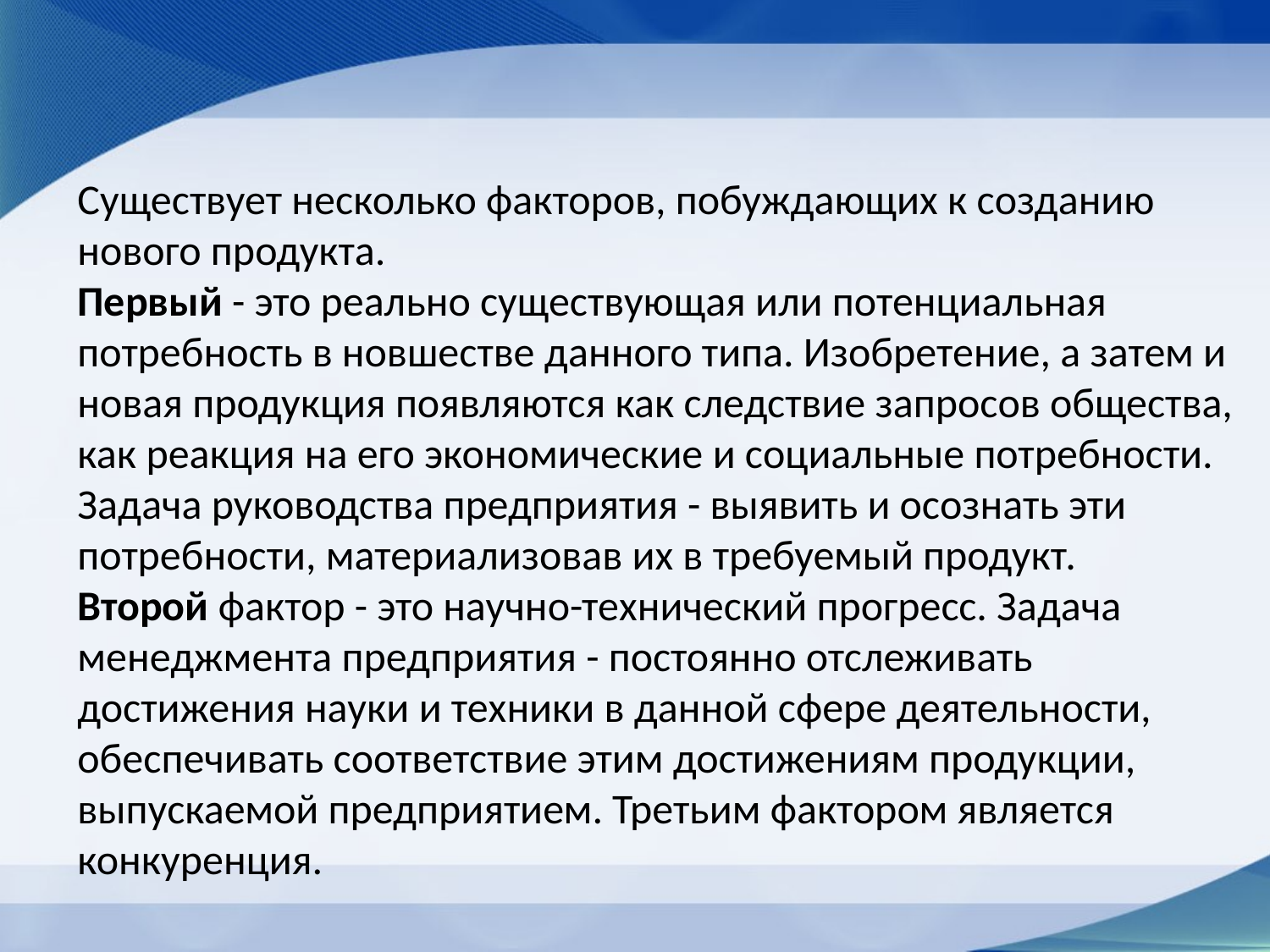

Существует несколько факторов, побуждающих к созданию нового продукта.
Первый - это реально существующая или потенциальная потребность в новшестве данного типа. Изобретение, а затем и новая продукция появляются как следствие запросов общества, как реакция на его экономические и социальные потребности. Задача руководства предприятия - выявить и осознать эти потребности, материализовав их в требуемый продукт.
Второй фактор - это научно-технический прогресс. Задача менеджмента предприятия - постоянно отслеживать достижения науки и техники в данной сфере деятельности, обеспечивать соответствие этим достижениям продукции, выпускаемой предприятием. Третьим фактором является конкуренция.